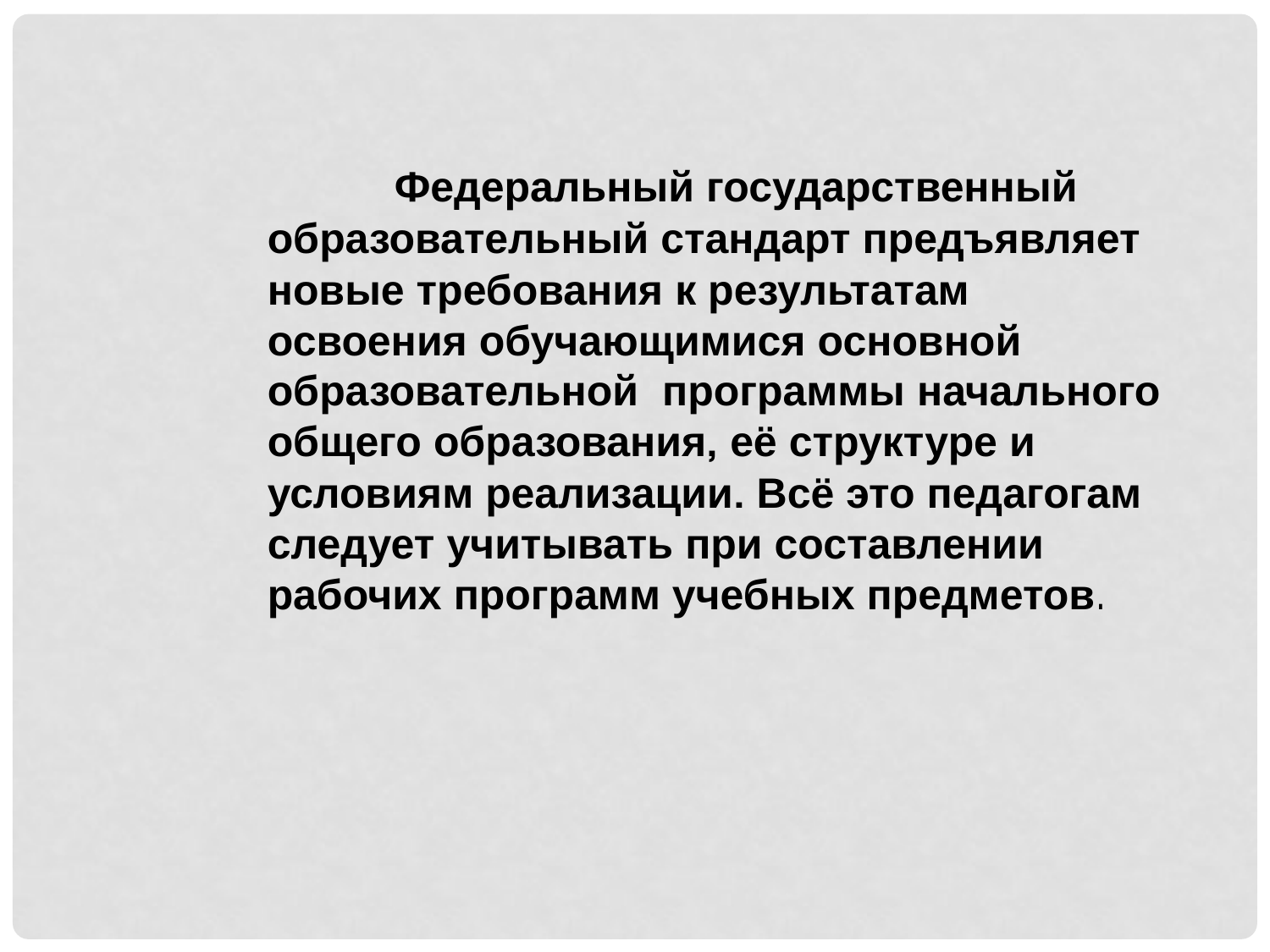

Федеральный государственный образовательный стандарт предъявляет новые требования к результатам освоения обучающимися основной образовательной  программы начального общего образования, её структуре и условиям реализации. Всё это педагогам следует учитывать при составлении рабочих программ учебных предметов.